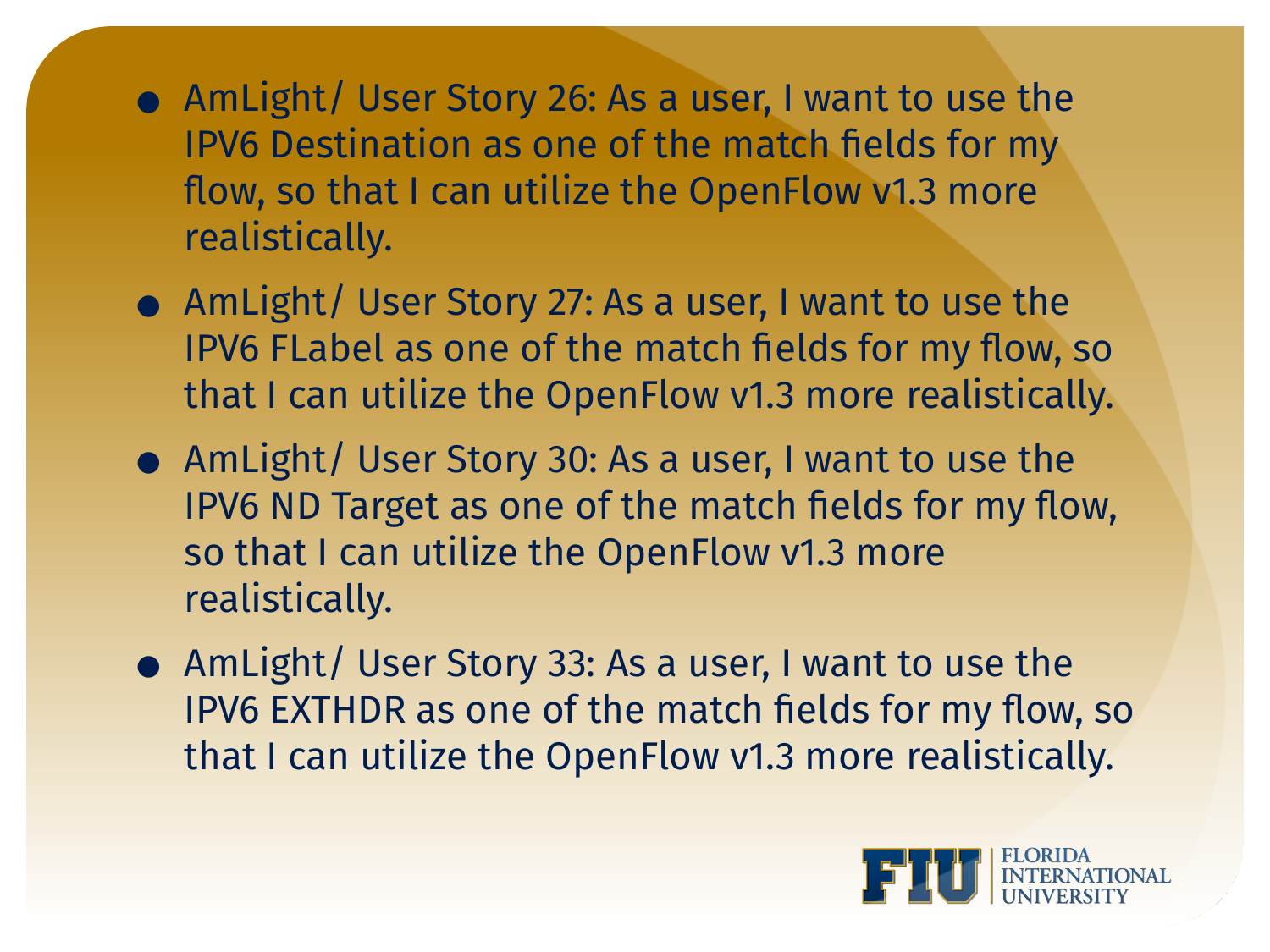

AmLight/ User Story 26: As a user, I want to use the IPV6 Destination as one of the match fields for my flow, so that I can utilize the OpenFlow v1.3 more realistically.
AmLight/ User Story 27: As a user, I want to use the IPV6 FLabel as one of the match fields for my flow, so that I can utilize the OpenFlow v1.3 more realistically.
AmLight/ User Story 30: As a user, I want to use the IPV6 ND Target as one of the match fields for my flow, so that I can utilize the OpenFlow v1.3 more realistically.
AmLight/ User Story 33: As a user, I want to use the IPV6 EXTHDR as one of the match fields for my flow, so that I can utilize the OpenFlow v1.3 more realistically.